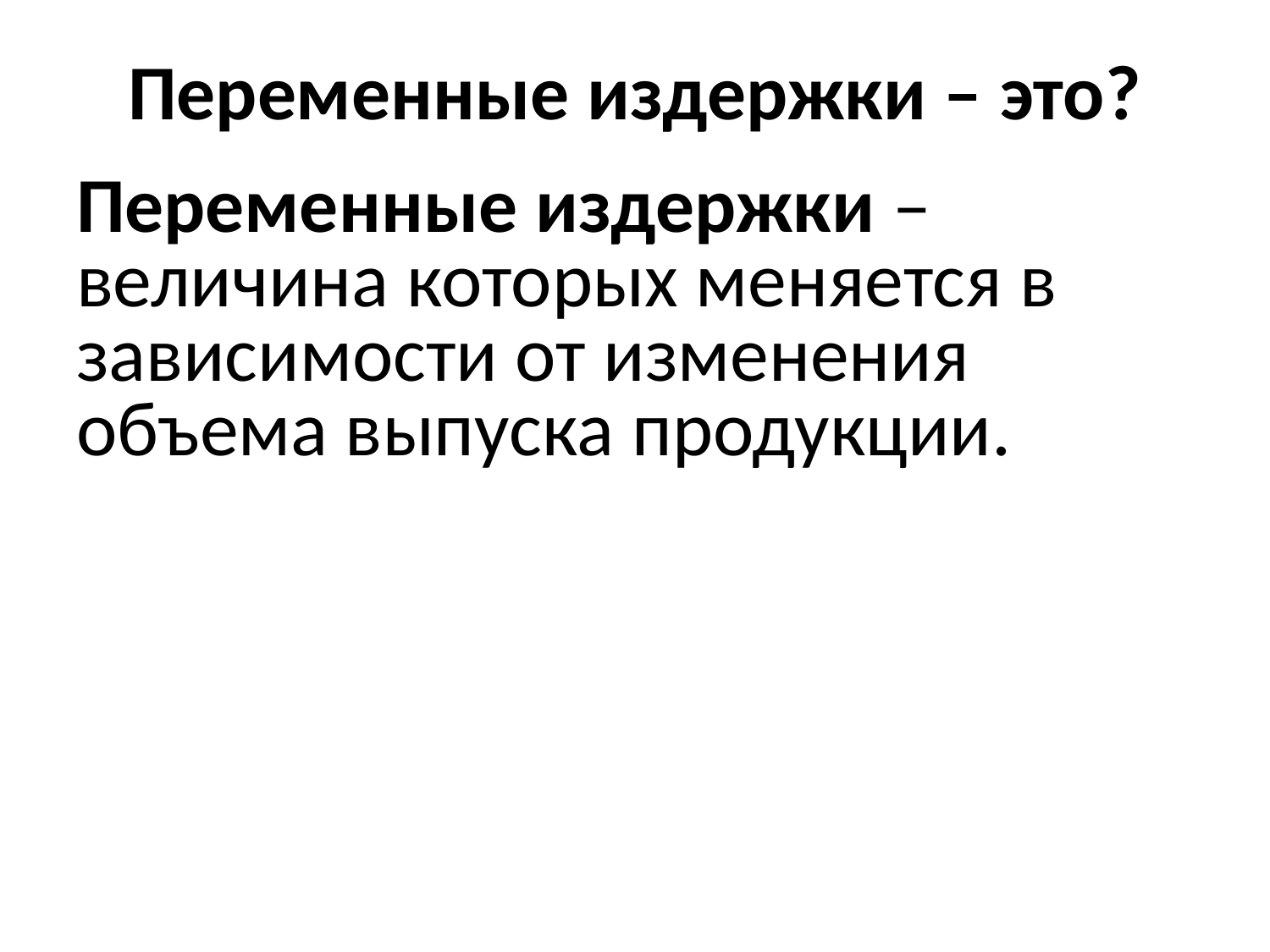

# Переменные издержки – это?
Переменные издержки – величина которых меняется в зависимости от изменения объема выпуска продукции.